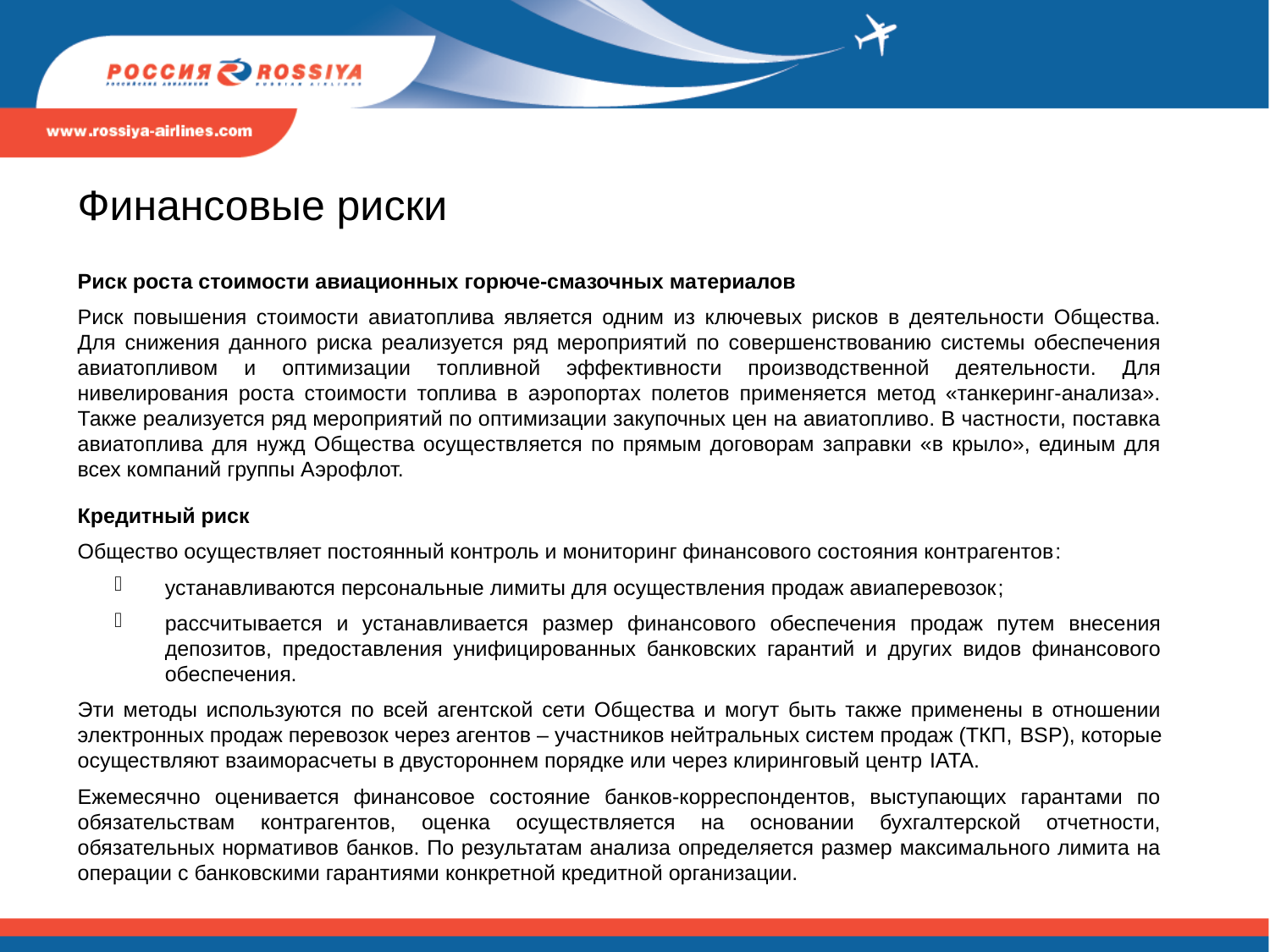

Финансовые риски
Риск роста стоимости авиационных горюче-смазочных материалов
Риск повышения стоимости авиатоплива является одним из ключевых рисков в деятельности Общества. Для снижения данного риска реализуется ряд мероприятий по совершенствованию системы обеспечения авиатопливом и оптимизации топливной эффективности производственной деятельности. Для нивелирования роста стоимости топлива в аэропортах полетов применяется метод «танкеринг-анализа». Также реализуется ряд мероприятий по оптимизации закупочных цен на авиатопливо. В частности, поставка авиатоплива для нужд Общества осуществляется по прямым договорам заправки «в крыло», единым для всех компаний группы Аэрофлот.
Кредитный риск
Общество осуществляет постоянный контроль и мониторинг финансового состояния контрагентов:
устанавливаются персональные лимиты для осуществления продаж авиаперевозок;
рассчитывается и устанавливается размер финансового обеспечения продаж путем внесения депозитов, предоставления унифицированных банковских гарантий и других видов финансового обеспечения.
Эти методы используются по всей агентской сети Общества и могут быть также применены в отношении электронных продаж перевозок через агентов – участников нейтральных систем продаж (ТКП, BSP), которые осуществляют взаиморасчеты в двустороннем порядке или через клиринговый центр IATA.
Ежемесячно оценивается финансовое состояние банков-корреспондентов, выступающих гарантами по обязательствам контрагентов, оценка осуществляется на основании бухгалтерской отчетности, обязательных нормативов банков. По результатам анализа определяется размер максимального лимита на операции с банковскими гарантиями конкретной кредитной организации.